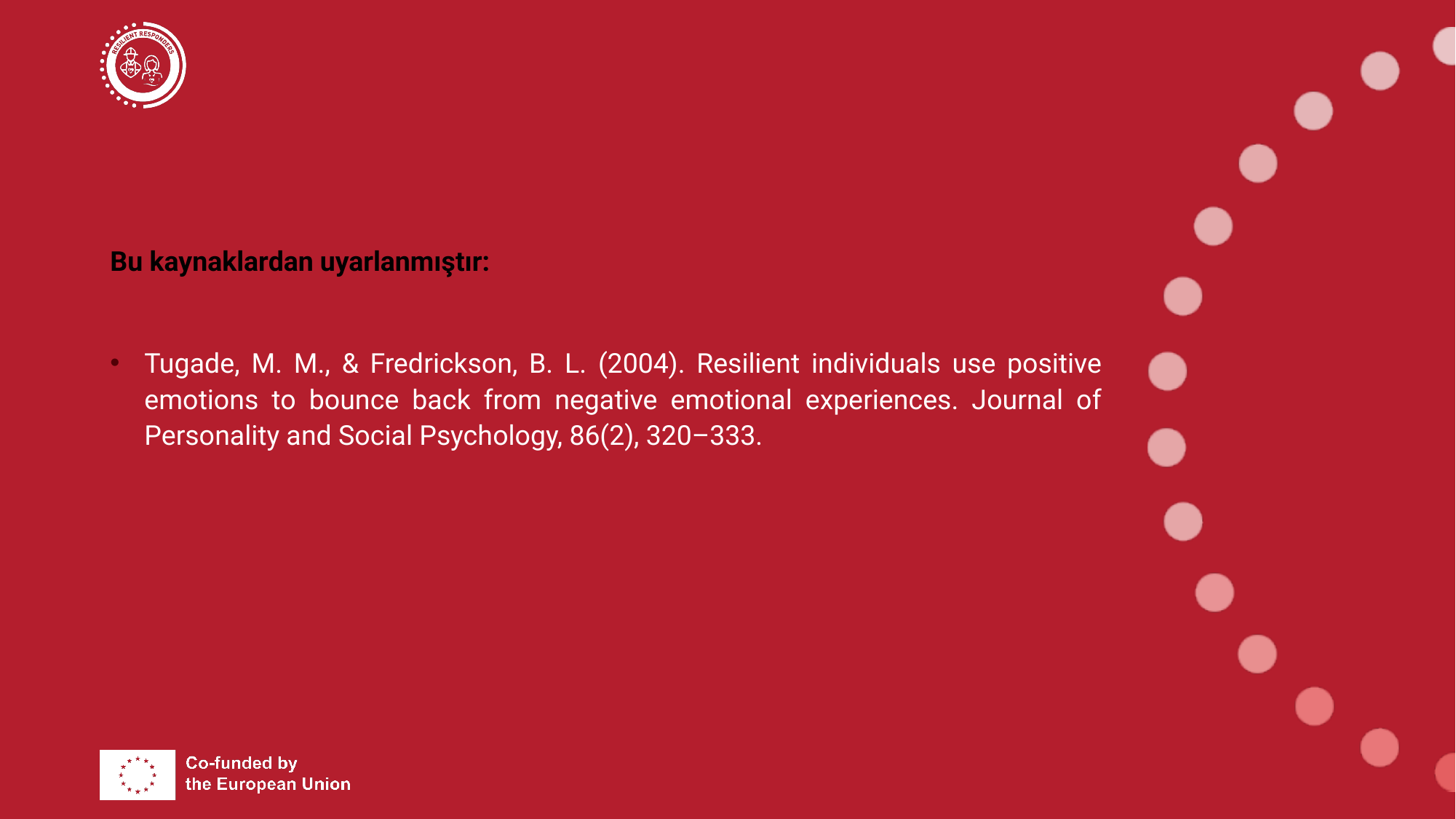

Bu kaynaklardan uyarlanmıştır:

Tugade, M. M., & Fredrickson, B. L. (2004). Resilient individuals use positive emotions to bounce back from negative emotional experiences. Journal of Personality and Social Psychology, 86(2), 320–333.
 https://doi.org/10.1037/0022-3514.86.2.320
ps://www.ordemdospsicologos.pt/ficheiros/documentos/comorecuperaremocionalmentesituacoesincendio.pdf